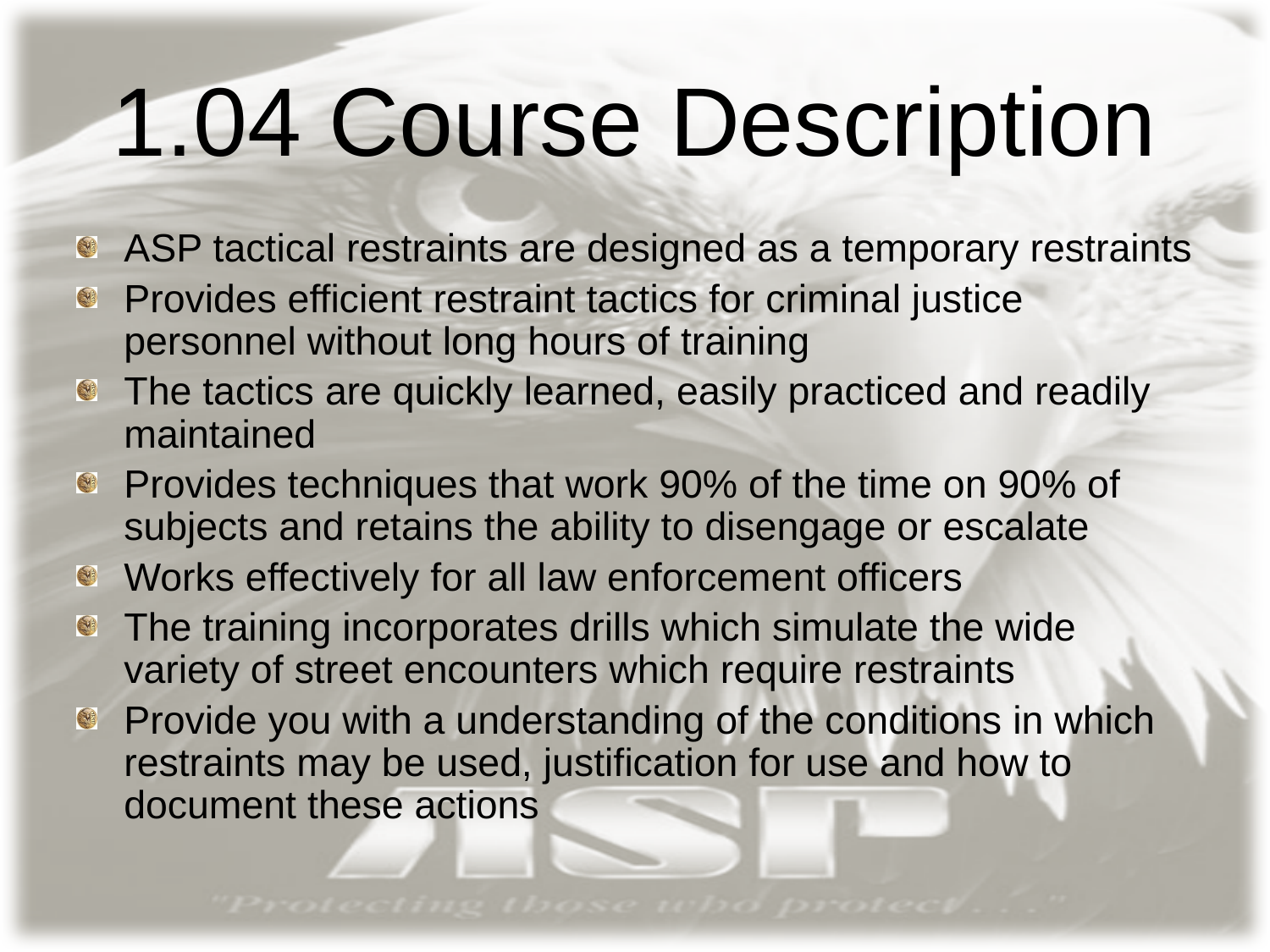

# 1.04 Course Description
ASP tactical restraints are designed as a temporary restraints
Provides efficient restraint tactics for criminal justice personnel without long hours of training
The tactics are quickly learned, easily practiced and readily maintained
Provides techniques that work 90% of the time on 90% of subjects and retains the ability to disengage or escalate
Works effectively for all law enforcement officers
The training incorporates drills which simulate the wide variety of street encounters which require restraints
Provide you with a understanding of the conditions in which restraints may be used, justification for use and how to document these actions